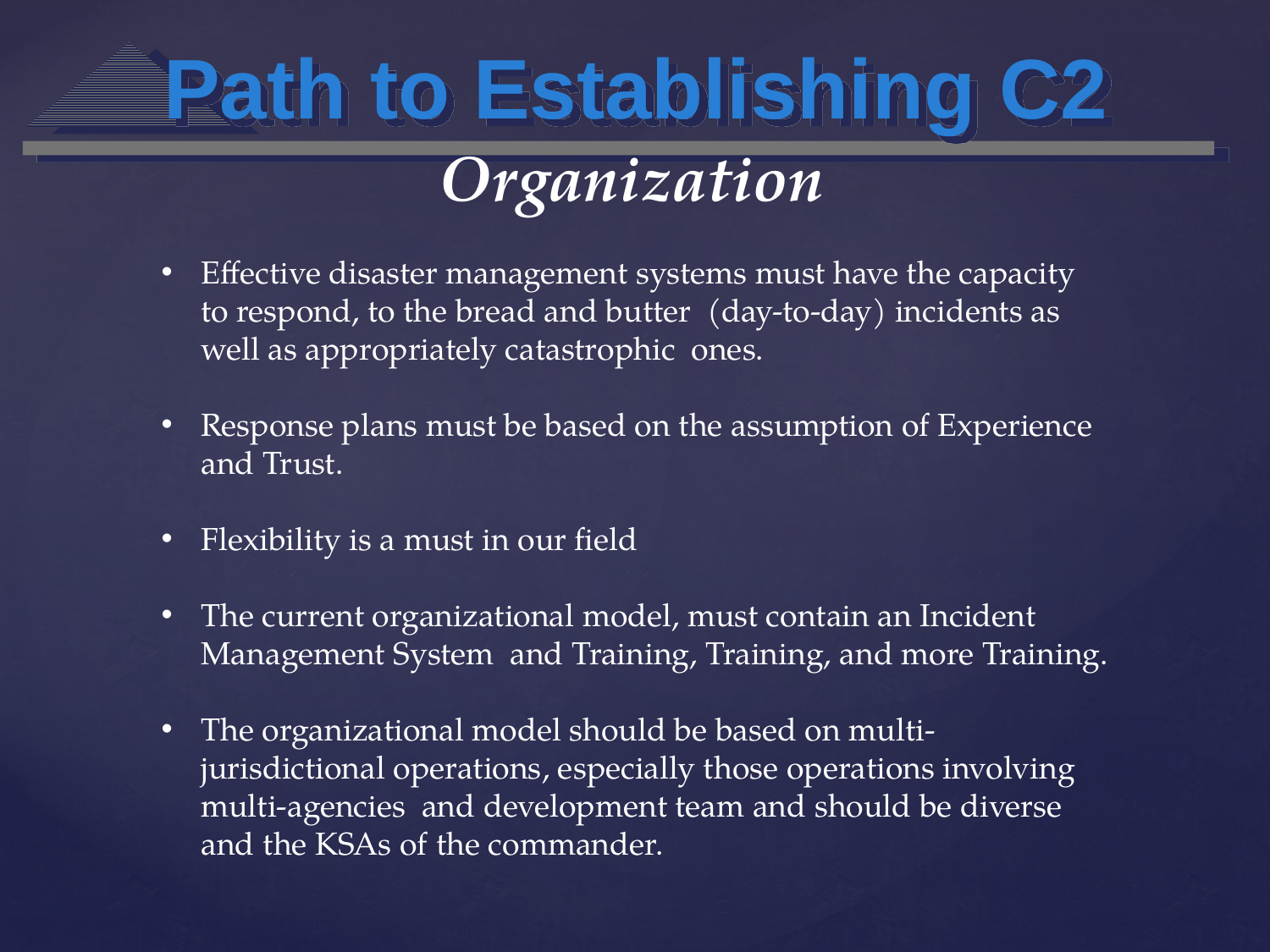

Path to Establishing C2

Organization

Effective disaster management systems must have the capacity to respond, to the bread and butter  (day-to-day) incidents as well as appropriately catastrophic  ones.

Response plans must be based on the assumption of Experience  and Trust.

Flexibility is a must in our field

The current organizational model, must contain an Incident Management System  and Training, Training, and more Training.

The organizational model should be based on multi-jurisdictional operations, especially those operations involving multi-agencies  and development team and should be diverse and the KSAs of the commander.